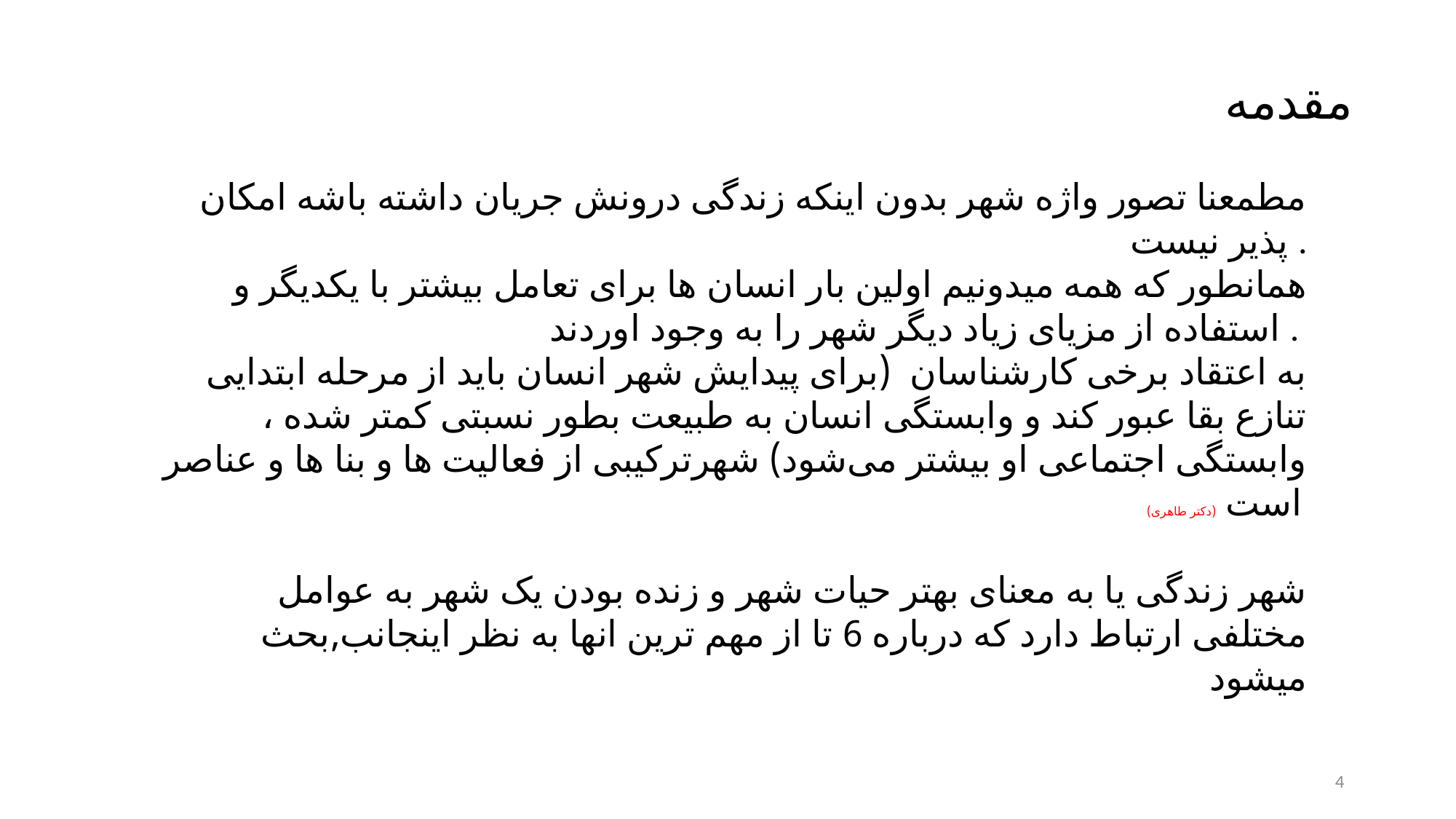

مقدمه
مطمعنا تصور واژه شهر بدون اینکه زندگی درونش جریان داشته باشه امکان پذیر نیست .
همانطور که همه میدونیم اولین بار انسان ها برای تعامل بیشتر با یکدیگر و استفاده از مزیای زیاد دیگر شهر را به وجود اوردند .
به اعتقاد برخی کارشناسان  (برای پیدایش شهر انسان باید از مرحله ابتدایی تنازع بقا عبور کند و وابستگی انسان به طبیعت بطور نسبتی کمتر شده ، وابستگی اجتماعی او بیشتر می‌شود) شهرترکیبی از فعالیت ها و بنا ها و عناصر است (دکتر طاهری)

شهر زندگی یا به معنای بهتر حیات شهر و زنده بودن یک شهر به عوامل مختلفی ارتباط دارد که درباره 6 تا از مهم ترین انها به نظر اینجانب,بحث میشود
4